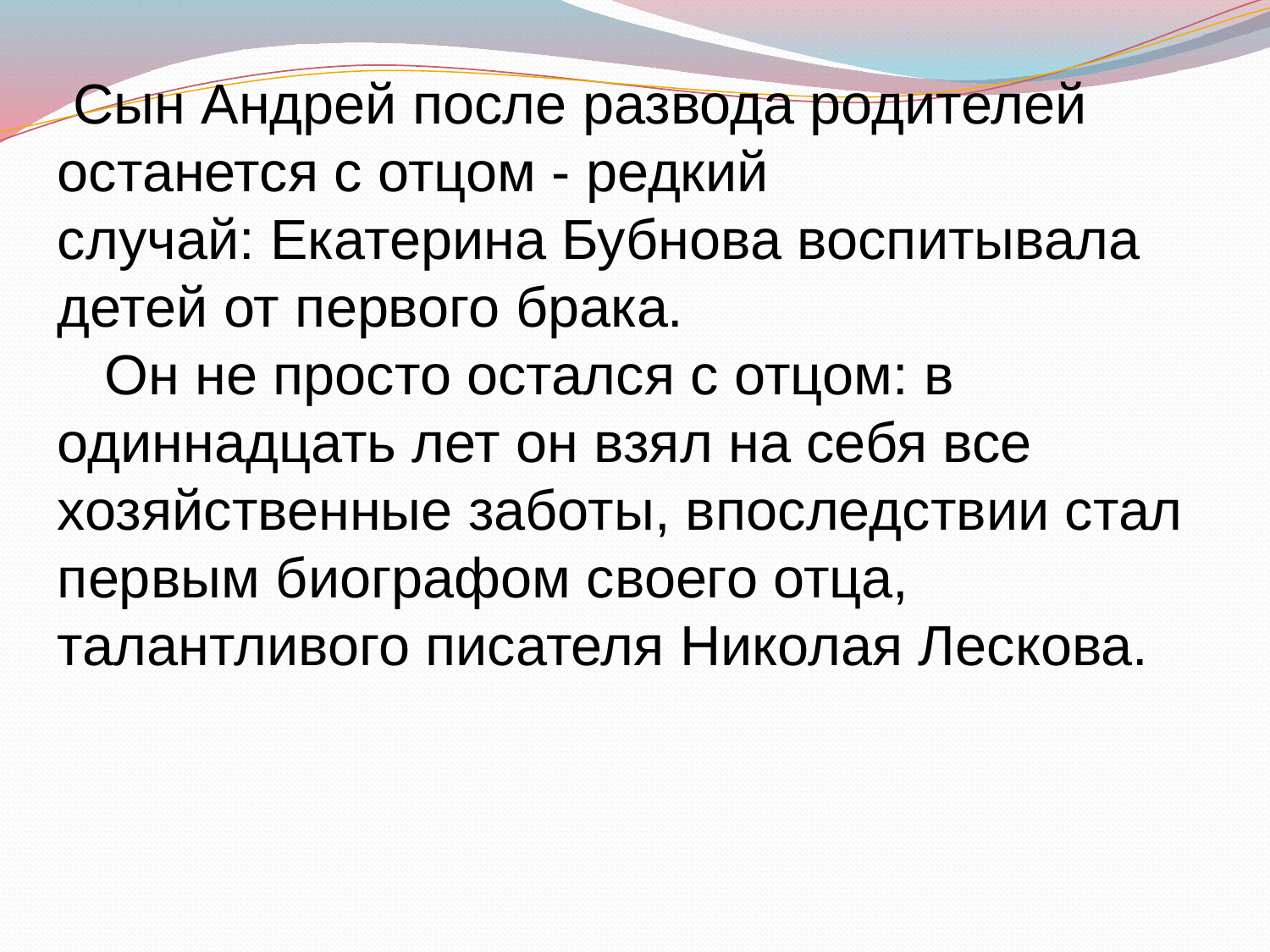

Сын Андрей после развода родителей останется с отцом - редкий
случай: Екатерина Бубнова воспитывала детей от первого брака.
   Он не просто остался с отцом: в одиннадцать лет он взял на себя все
хозяйственные заботы, впоследствии стал первым биографом своего отца, талантливого писателя Николая Лескова.